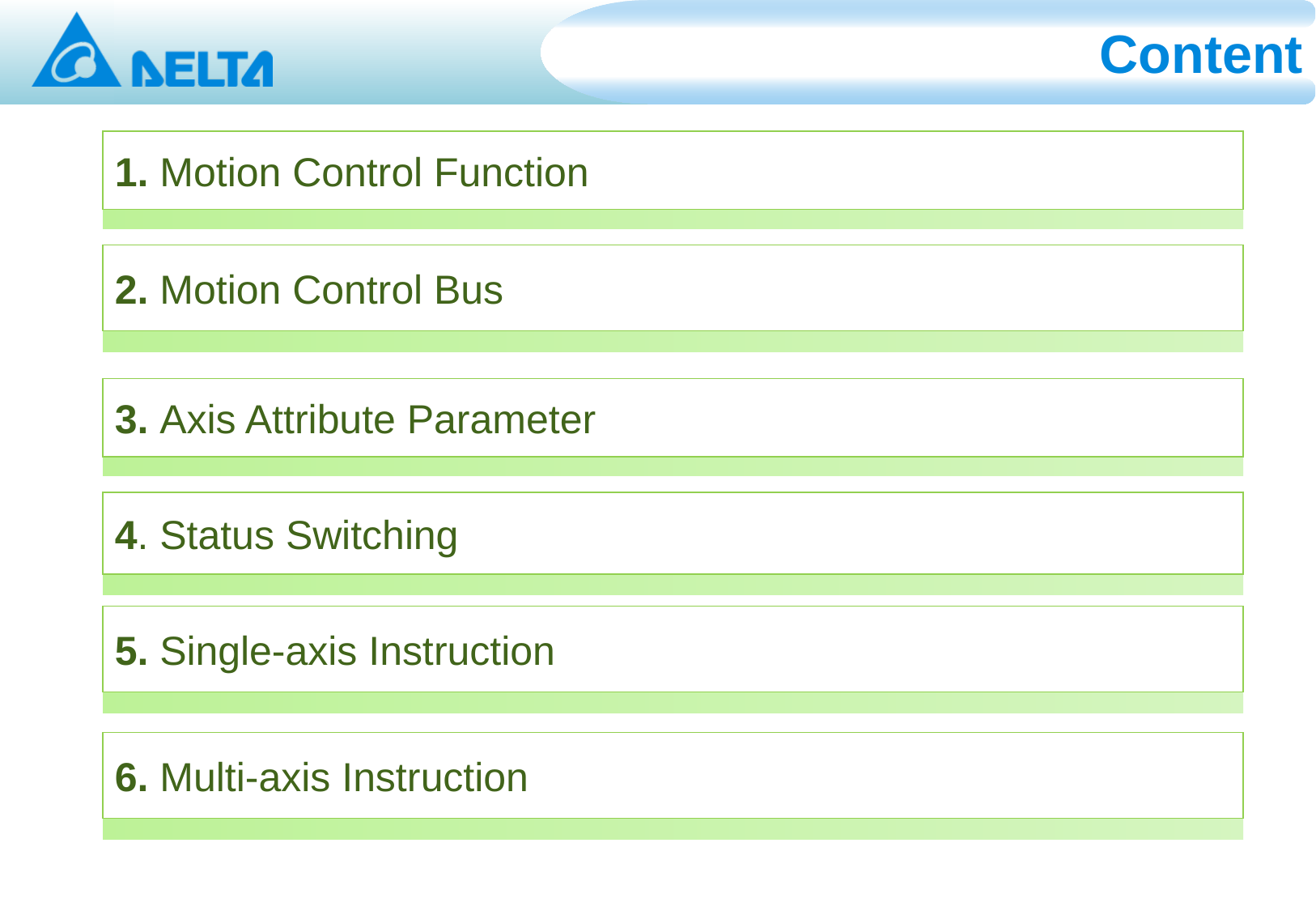

Content
1. Motion Control Function

2. Motion Control Bus

3. Axis Attribute Parameter

4. Status Switching

5. Single-axis Instruction

6. Multi-axis Instruction